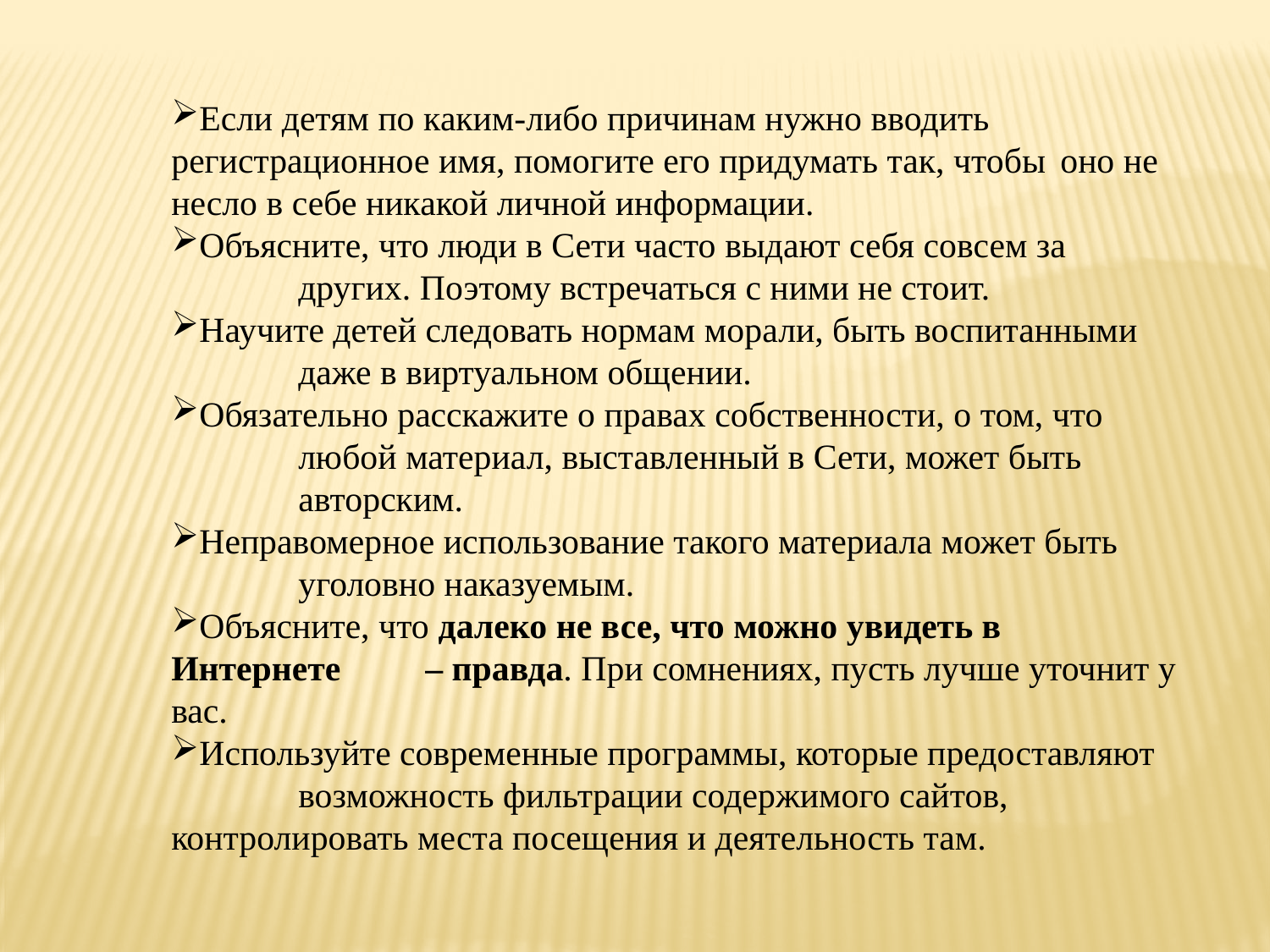

Если детям по каким-либо причинам нужно вводить 	регистрационное имя, помогите его придумать так, чтобы 	оно не несло в себе никакой личной информации.
Объясните, что люди в Сети часто выдают себя совсем за 	других. Поэтому встречаться с ними не стоит.
Научите детей следовать нормам морали, быть воспитанными 	даже в виртуальном общении.
Обязательно расскажите о правах собственности, о том, что 	любой материал, выставленный в Сети, может быть 	авторским.
Неправомерное использование такого материала может быть 	уголовно наказуемым.
Объясните, что далеко не все, что можно увидеть в Интернете 	– правда. При сомнениях, пусть лучше уточнит у вас.
Используйте современные программы, которые предоставляют 	возможность фильтрации содержимого сайтов, 	контролировать места посещения и деятельность там.